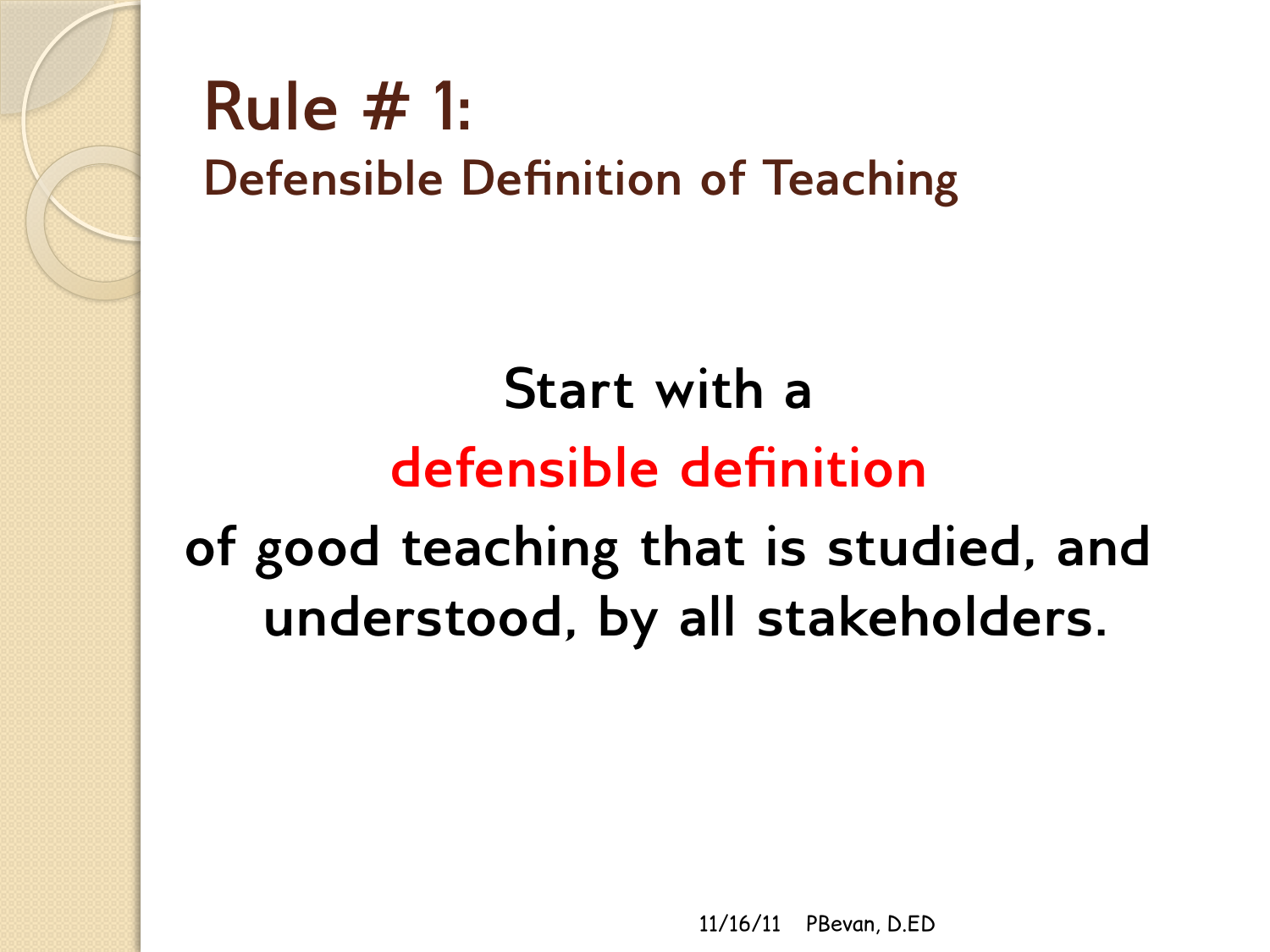

# Rule # 1: Defensible Definition of Teaching

Start with a
defensible definition
of good teaching that is studied, and understood, by all stakeholders.
11/16/11
PBevan, D.ED